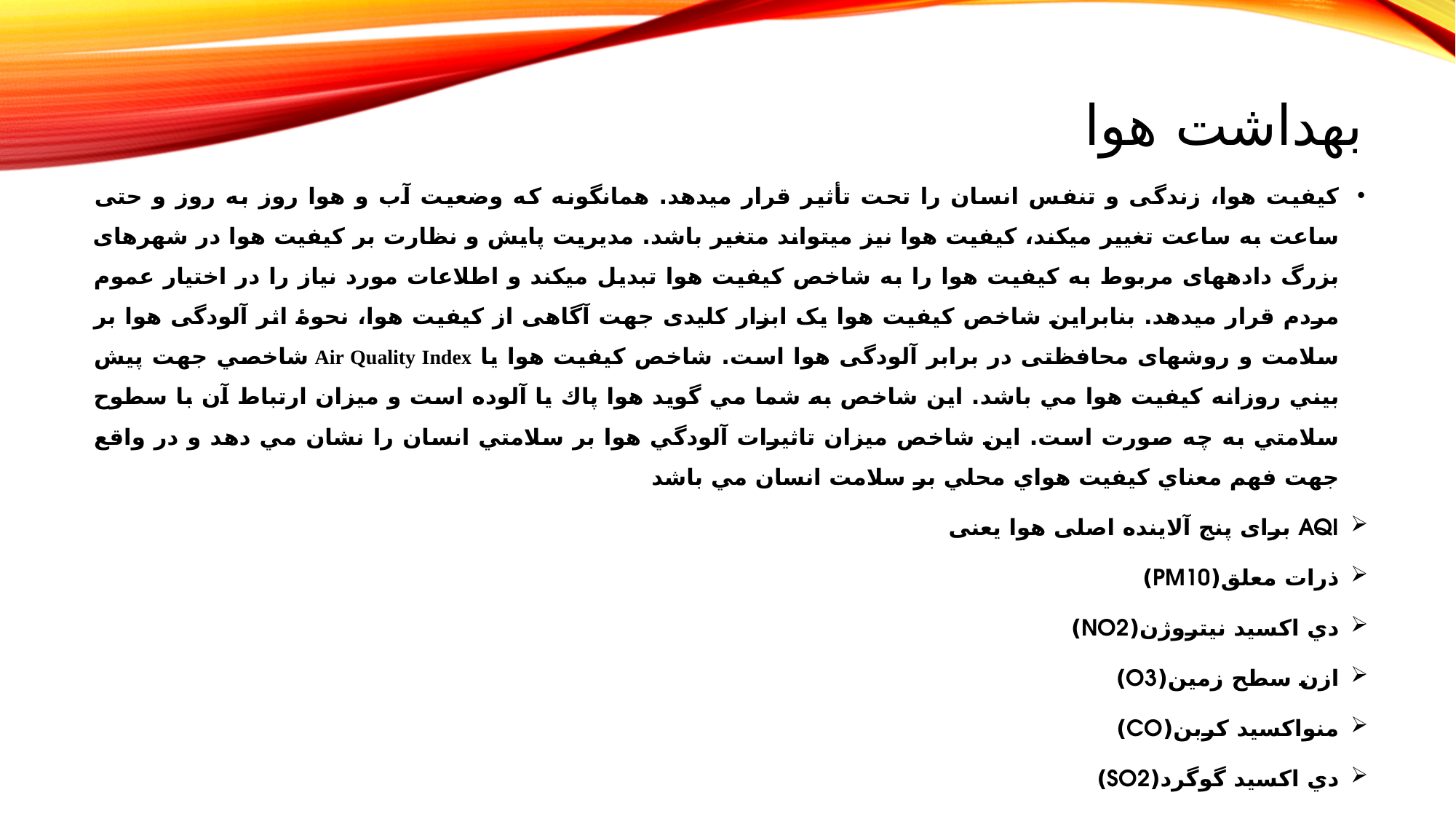

# بهداشت هوا
کیفیت هوا، زندگی و تنفس انسان را تحت تأثیر قرار میدهد. همانگونه که وضعیت آب و هوا روز به روز و حتی ساعت به ساعت تغییر میکند، کیفیت هوا نیز میتواند متغیر باشد. مدیریت پایش و نظارت بر کیفیت هوا در شهرهای بزرگ دادههای مربوط به کیفیت هوا را به شاخص کیفیت هوا تبدیل میکند و اطلاعات مورد نیاز را در اختیار عموم مردم قرار میدهد. بنابراین شاخص کیفیت هوا یک ابزار کلیدی جهت آگاهی از کیفیت هوا، نحوۀ اثر آلودگی هوا بر سلامت و روشهای محافظتی در برابر آلودگی هوا است. شاخص كيفيت هوا يا Air Quality Index شاخصي جهت پيش بيني روزانه كيفيت هوا مي باشد. اين شاخص به شما مي گويد هوا پاك يا آلوده است و ميزان ارتباط آن با سطوح سلامتي به چه صورت است. اين شاخص ميزان تاثيرات آلودگي هوا بر سلامتي انسان را نشان مي دهد و در واقع جهت فهم معناي كيفيت هواي محلي بر سلامت انسان مي باشد
AQI برای پنج آلاینده اصلی هوا یعنی
ذرات معلق(PM10)
دي اكسيد نيتروژن(NO2)
ازن سطح زمين(O3)
منواكسيد كربن(CO)
دي اكسيد گوگرد(SO2)